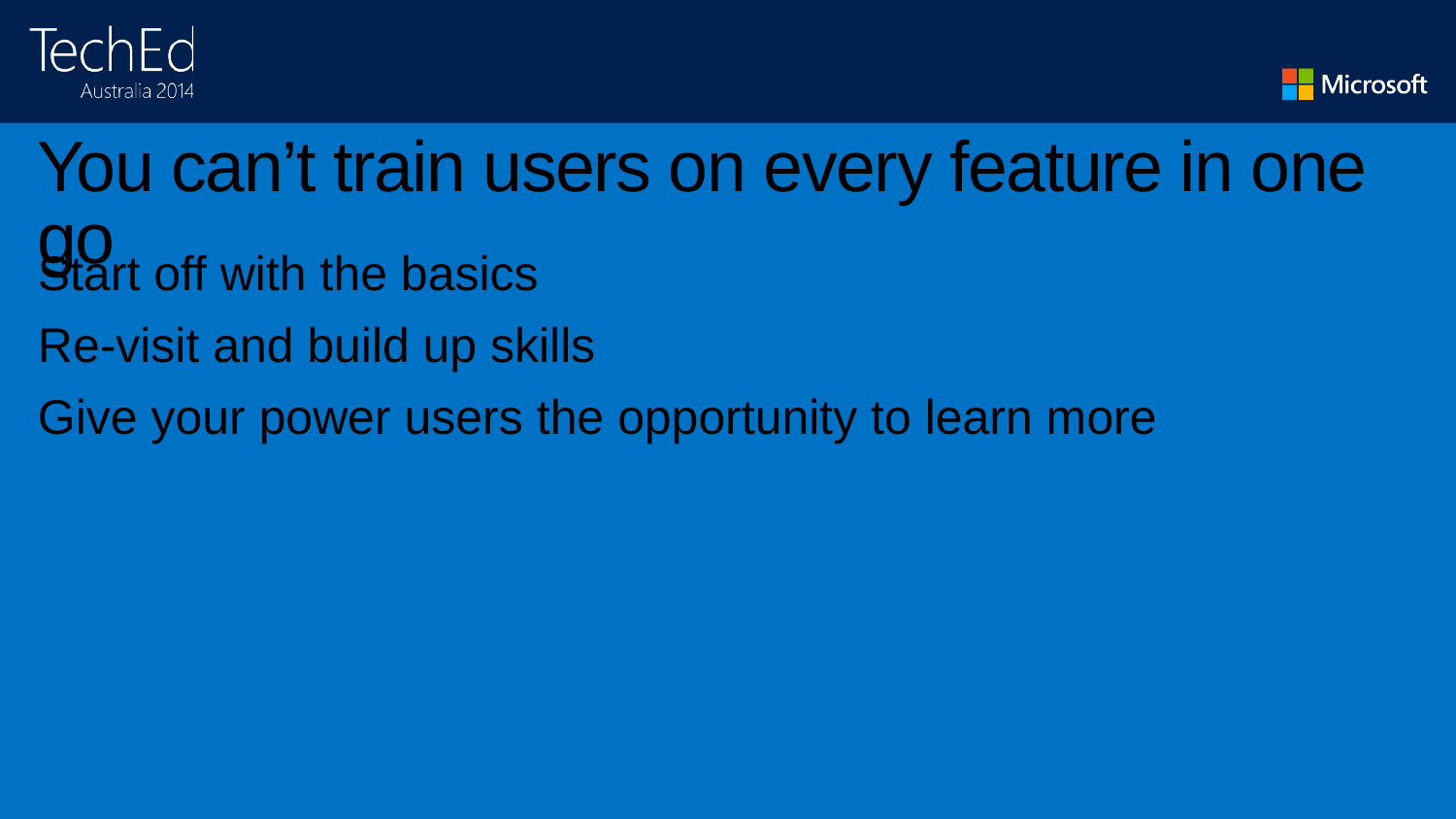

# You can’t train users on every feature in one go
Start off with the basics
Re-visit and build up skills
Give your power users the opportunity to learn more